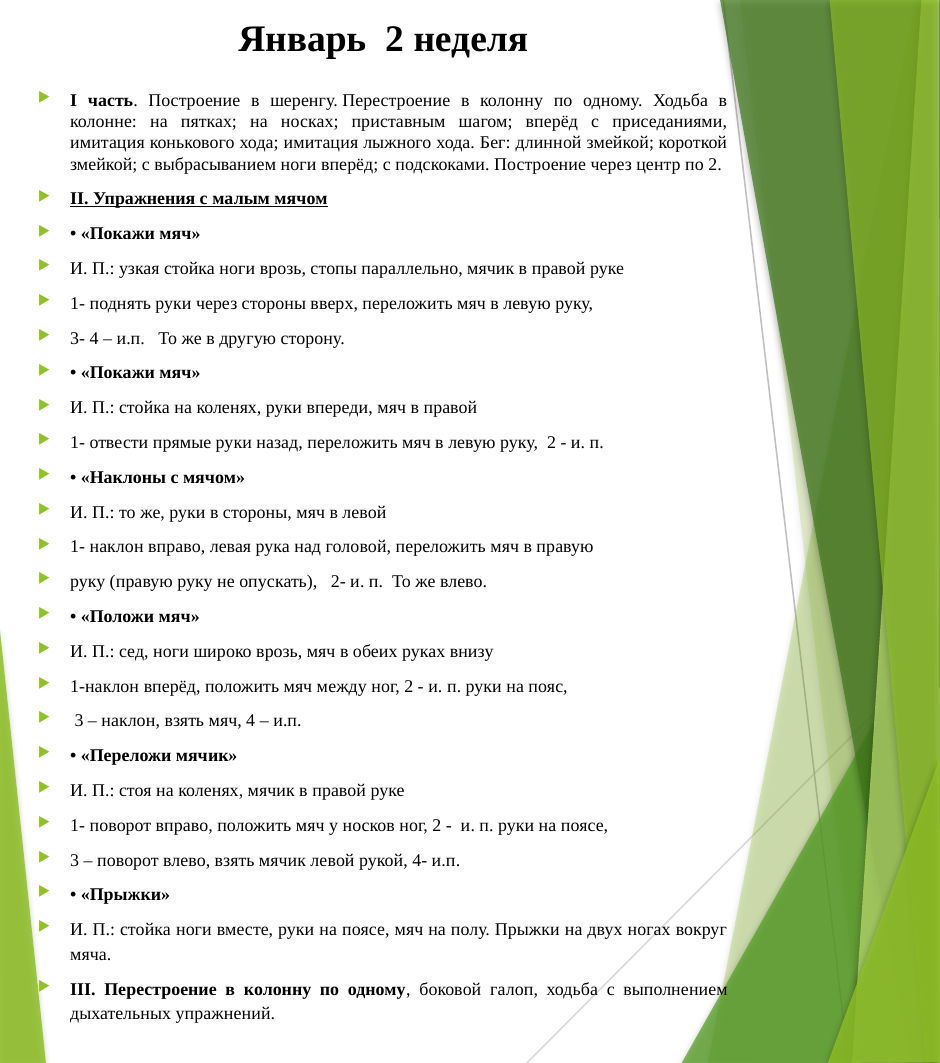

# Январь  2 неделя
I часть. Построение в шеренгу. Перестроение в колонну по одному. Ходьба в колонне: на пятках; на носках; приставным шагом; вперёд с приседаниями, имитация конькового хода; имитация лыжного хода. Бег: длинной змейкой; короткой змейкой; с выбрасыванием ноги вперёд; с подскоками. Построение через центр по 2.
II. Упражнения с малым мячом
• «Покажи мяч»
И. П.: узкая стойка ноги врозь, стопы параллельно, мячик в правой руке
1- поднять руки через стороны вверх, переложить мяч в левую руку,
3- 4 – и.п.   То же в другую сторону.
• «Покажи мяч»
И. П.: стойка на коленях, руки впереди, мяч в правой
1- отвести прямые руки назад, переложить мяч в левую руку,  2 - и. п.
• «Наклоны с мячом»
И. П.: то же, руки в стороны, мяч в левой
1- наклон вправо, левая рука над головой, переложить мяч в правую
руку (правую руку не опускать),   2- и. п.  То же влево.
• «Положи мяч»
И. П.: сед, ноги широко врозь, мяч в обеих руках внизу
1-наклон вперёд, положить мяч между ног, 2 - и. п. руки на пояс,
 3 – наклон, взять мяч, 4 – и.п.
• «Переложи мячик»
И. П.: стоя на коленях, мячик в правой руке
1- поворот вправо, положить мяч у носков ног, 2 -  и. п. руки на поясе,
3 – поворот влево, взять мячик левой рукой, 4- и.п.
• «Прыжки»
И. П.: стойка ноги вместе, руки на поясе, мяч на полу. Прыжки на двух ногах вокруг мяча.
III. Перестроение в колонну по одному, боковой галоп, ходьба с выполнением дыхательных упражнений.